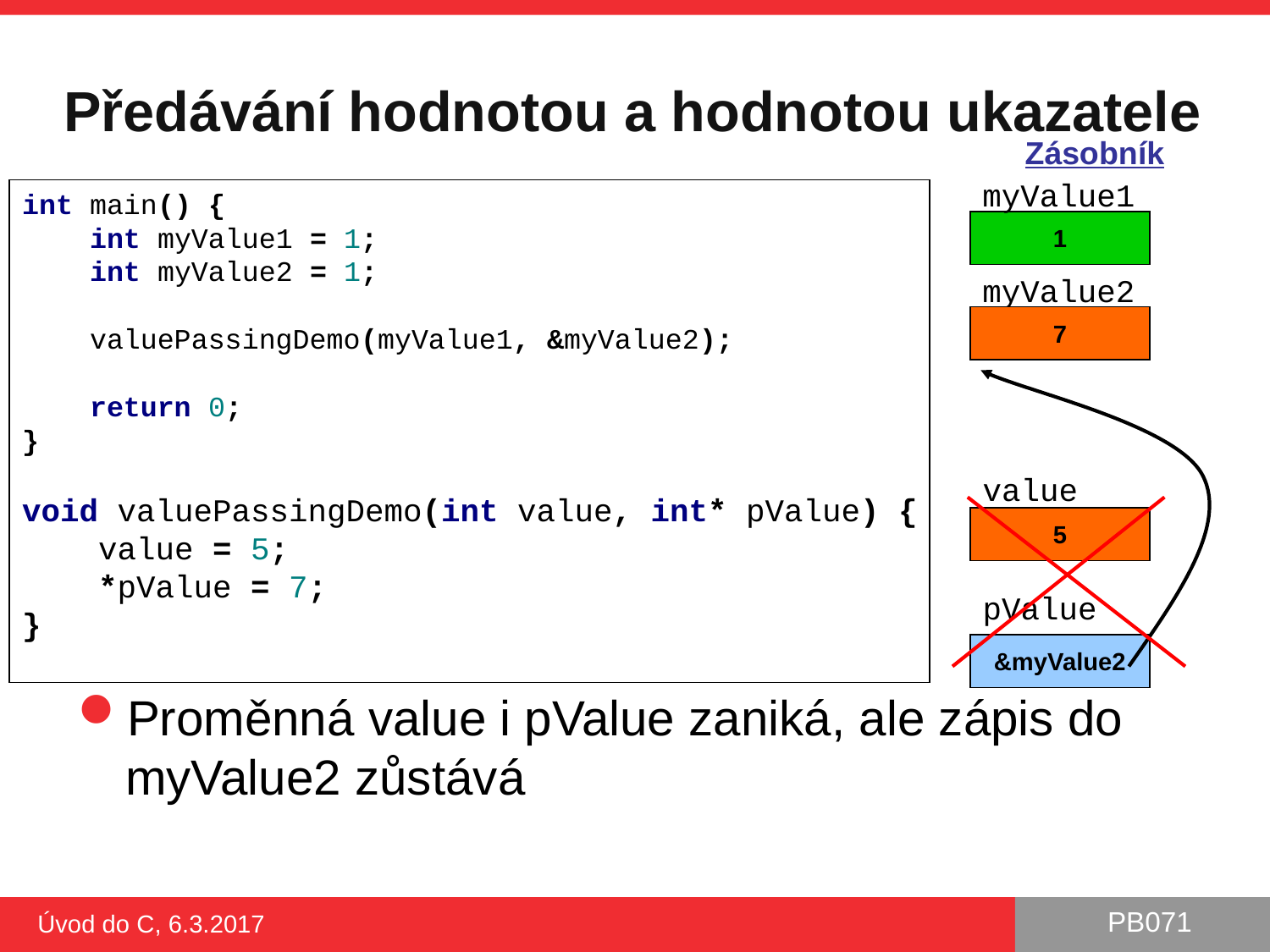

# Předávání hodnotou a hodnotou ukazatele
Zásobník
myValue1
int main() {
    int myValue1 = 1;
    int myValue2 = 1;

    valuePassingDemo(myValue1, &myValue2);

    return 0;
}

void valuePassingDemo(int value, int* pValue) {
    value = 5;
    *pValue = 7;
}

Proměnná value i pValue zaniká, ale zápis do myValue2 zůstává
1
myValue2
1
7

value

1
5
pValue
&myValue2
Úvod do C, 6.3.2017